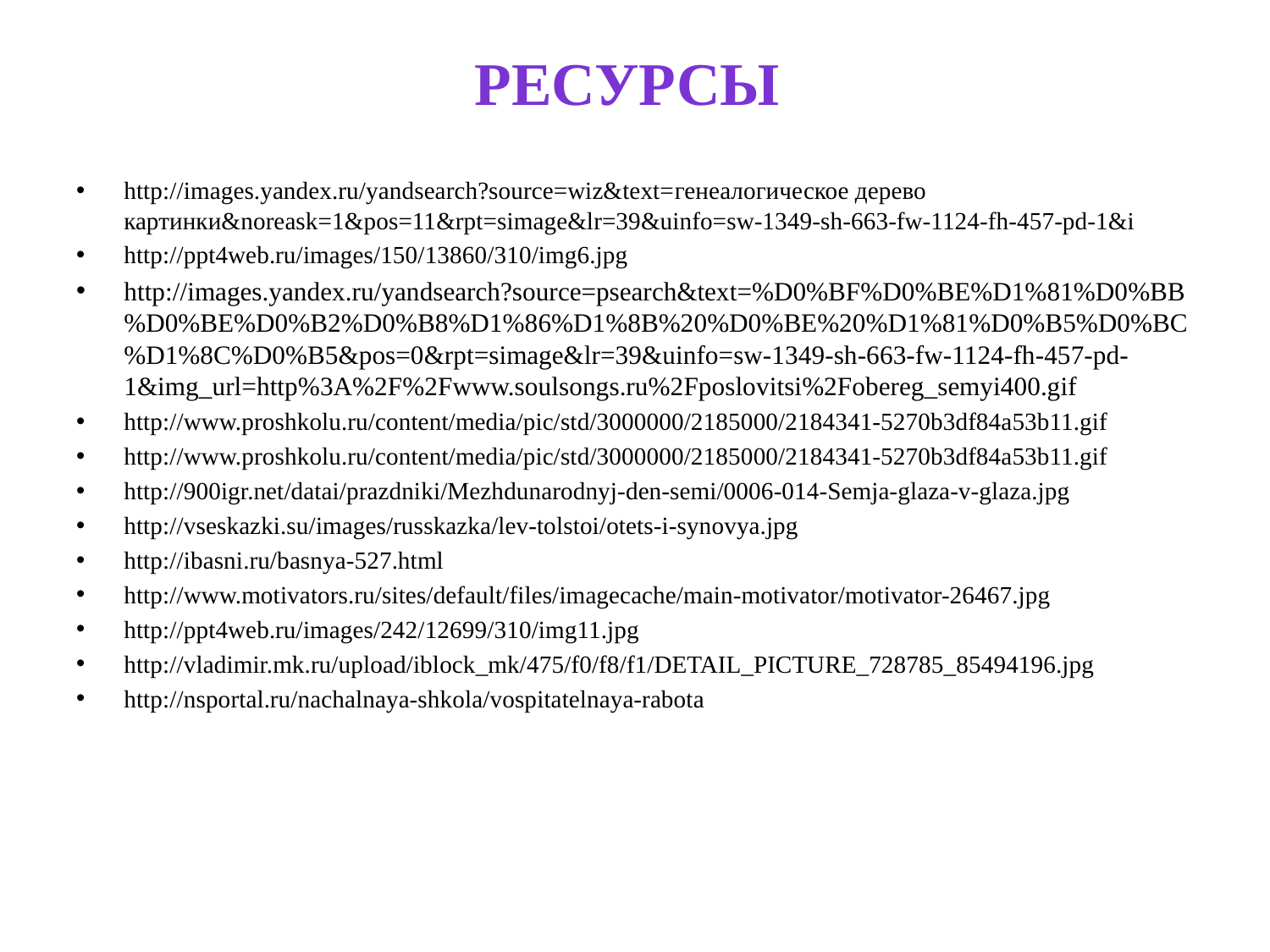

# Ресурсы
http://images.yandex.ru/yandsearch?source=wiz&text=генеалогическое дерево картинки&noreask=1&pos=11&rpt=simage&lr=39&uinfo=sw-1349-sh-663-fw-1124-fh-457-pd-1&i
http://ppt4web.ru/images/150/13860/310/img6.jpg
http://images.yandex.ru/yandsearch?source=psearch&text=%D0%BF%D0%BE%D1%81%D0%BB%D0%BE%D0%B2%D0%B8%D1%86%D1%8B%20%D0%BE%20%D1%81%D0%B5%D0%BC%D1%8C%D0%B5&pos=0&rpt=simage&lr=39&uinfo=sw-1349-sh-663-fw-1124-fh-457-pd-1&img_url=http%3A%2F%2Fwww.soulsongs.ru%2Fposlovitsi%2Fobereg_semyi400.gif
http://www.proshkolu.ru/content/media/pic/std/3000000/2185000/2184341-5270b3df84a53b11.gif
http://www.proshkolu.ru/content/media/pic/std/3000000/2185000/2184341-5270b3df84a53b11.gif
http://900igr.net/datai/prazdniki/Mezhdunarodnyj-den-semi/0006-014-Semja-glaza-v-glaza.jpg
http://vseskazki.su/images/russkazka/lev-tolstoi/otets-i-synovya.jpg
http://ibasni.ru/basnya-527.html
http://www.motivators.ru/sites/default/files/imagecache/main-motivator/motivator-26467.jpg
http://ppt4web.ru/images/242/12699/310/img11.jpg
http://vladimir.mk.ru/upload/iblock_mk/475/f0/f8/f1/DETAIL_PICTURE_728785_85494196.jpg
http://nsportal.ru/nachalnaya-shkola/vospitatelnaya-rabota